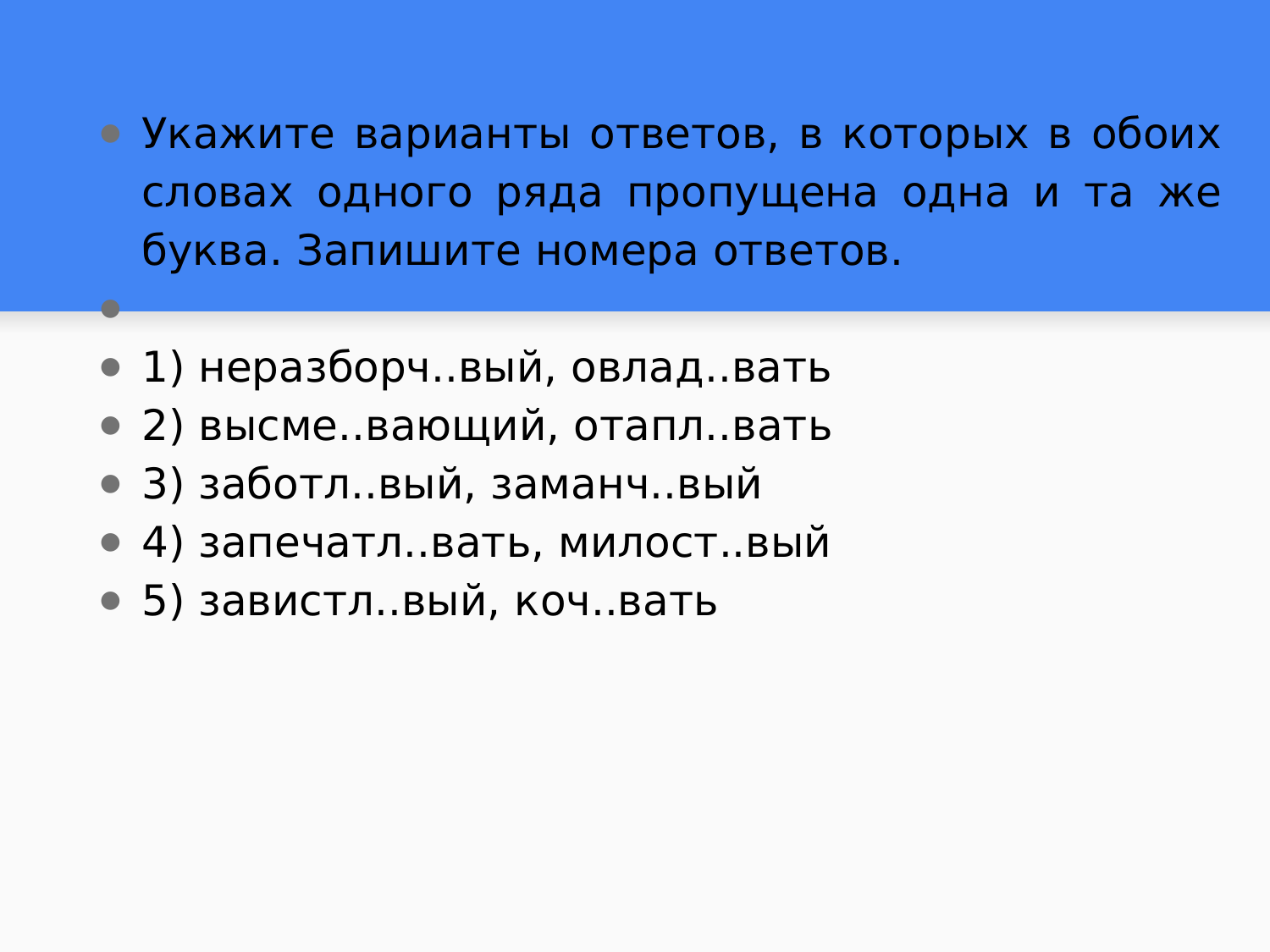

Укажите варианты ответов, в которых в обоих словах одного ряда пропущена одна и та же буква. Запишите номера ответов.

1) неразборч..вый, овлад..вать
2) высме..вающий, отапл..вать
3) заботл..вый, заманч..вый
4) запечатл..вать, милост..вый
5) завистл..вый, коч..вать